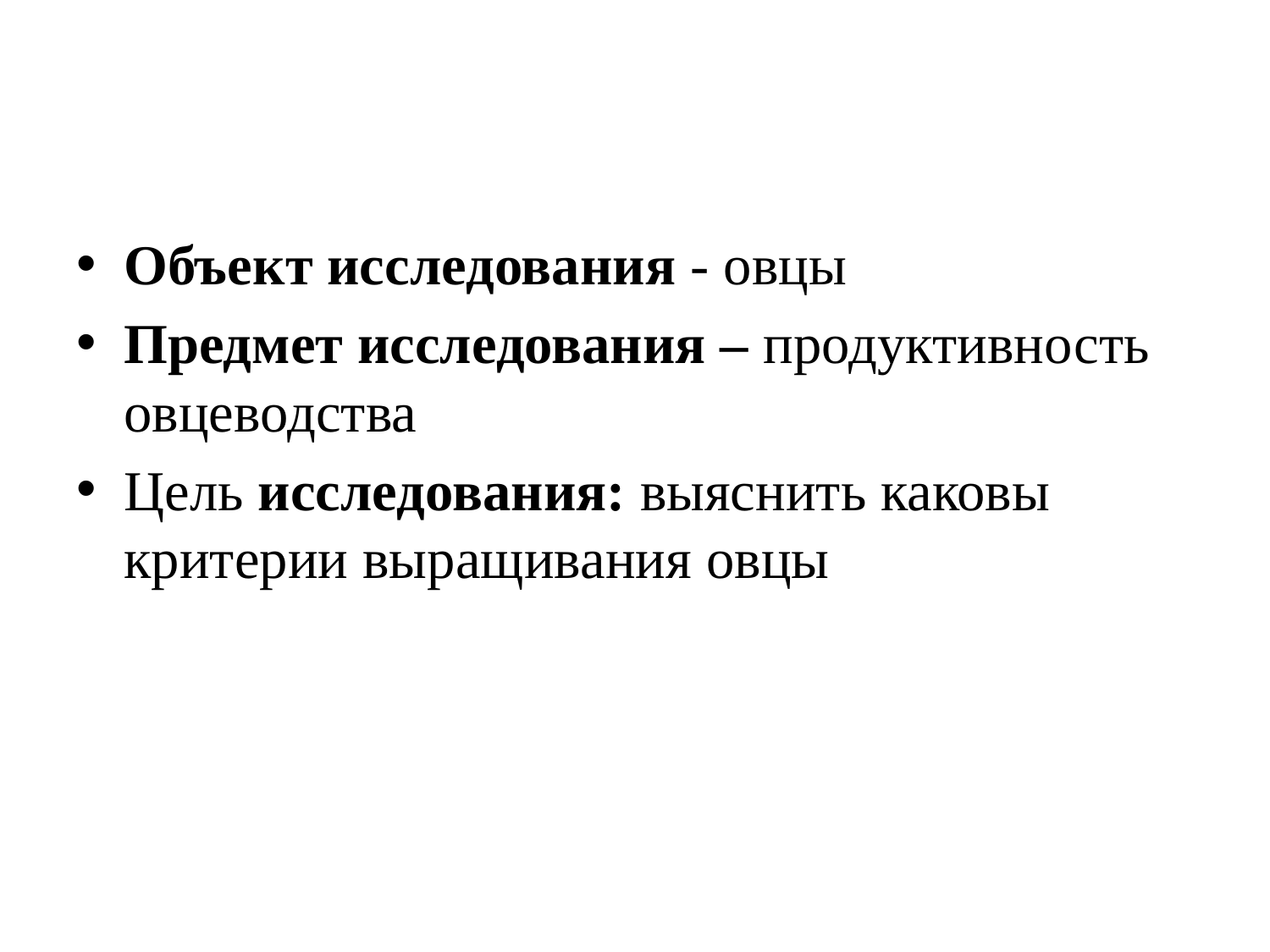

#
Объект исследования - овцы
Предмет исследования – продуктивность овцеводства
Цель исследования: выяснить каковы критерии выращивания овцы